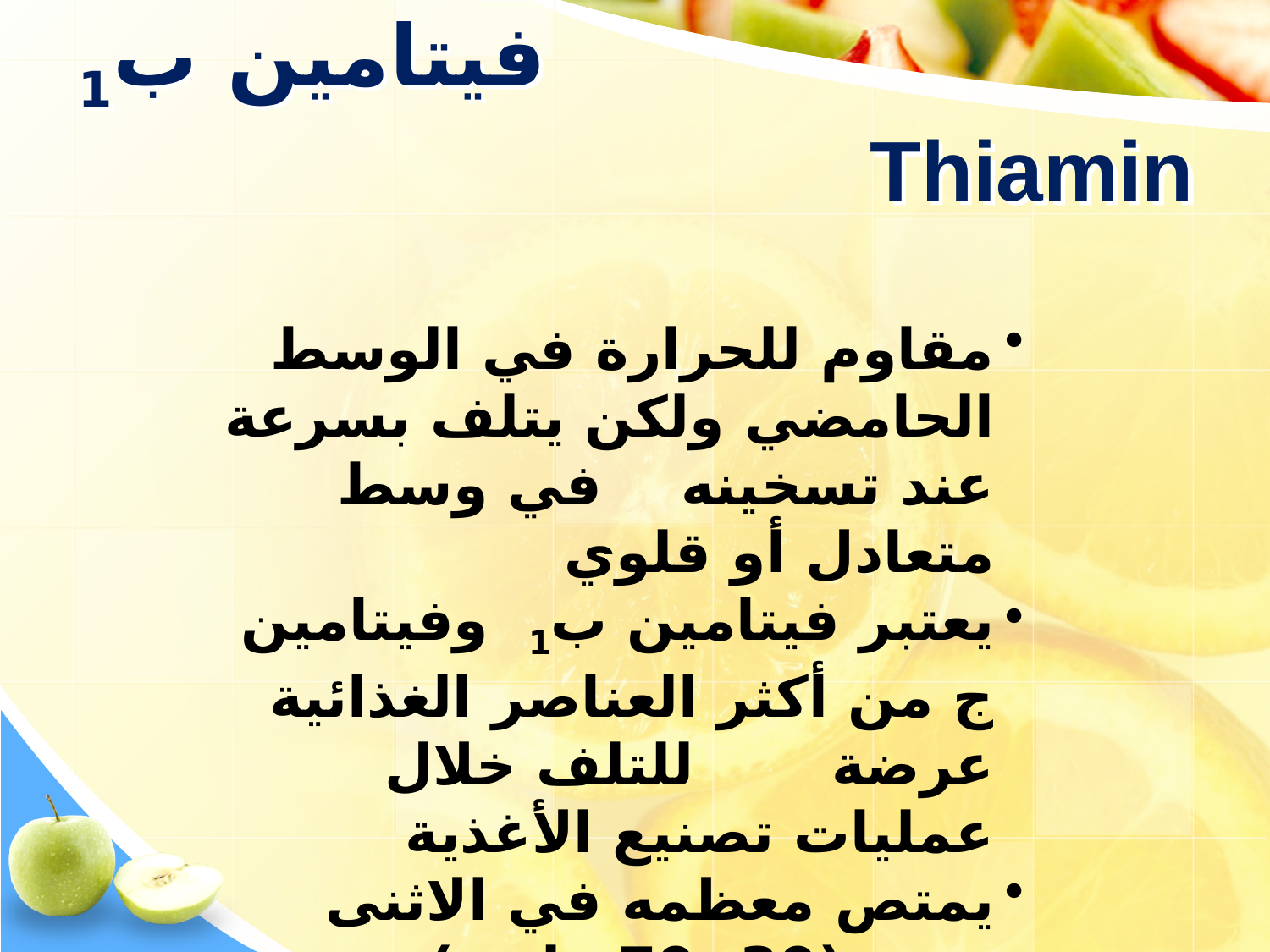

# فيتامين ب1 Thiamin
مقاوم للحرارة في الوسط الحامضي ولكن يتلف بسرعة عند تسخينه    في وسط متعادل أو قلوي
يعتبر فيتامين ب1  وفيتامين ج من أكثر العناصر الغذائية عرضة       للتلف خلال عمليات تصنيع الأغذية
يمتص معظمه في الاثنى عشر (30- 70 ملجم)
 تكون غالبيته في الجسم على شكل ثيامين بيروفوسفات
                        Thiamin   pyrophosphate